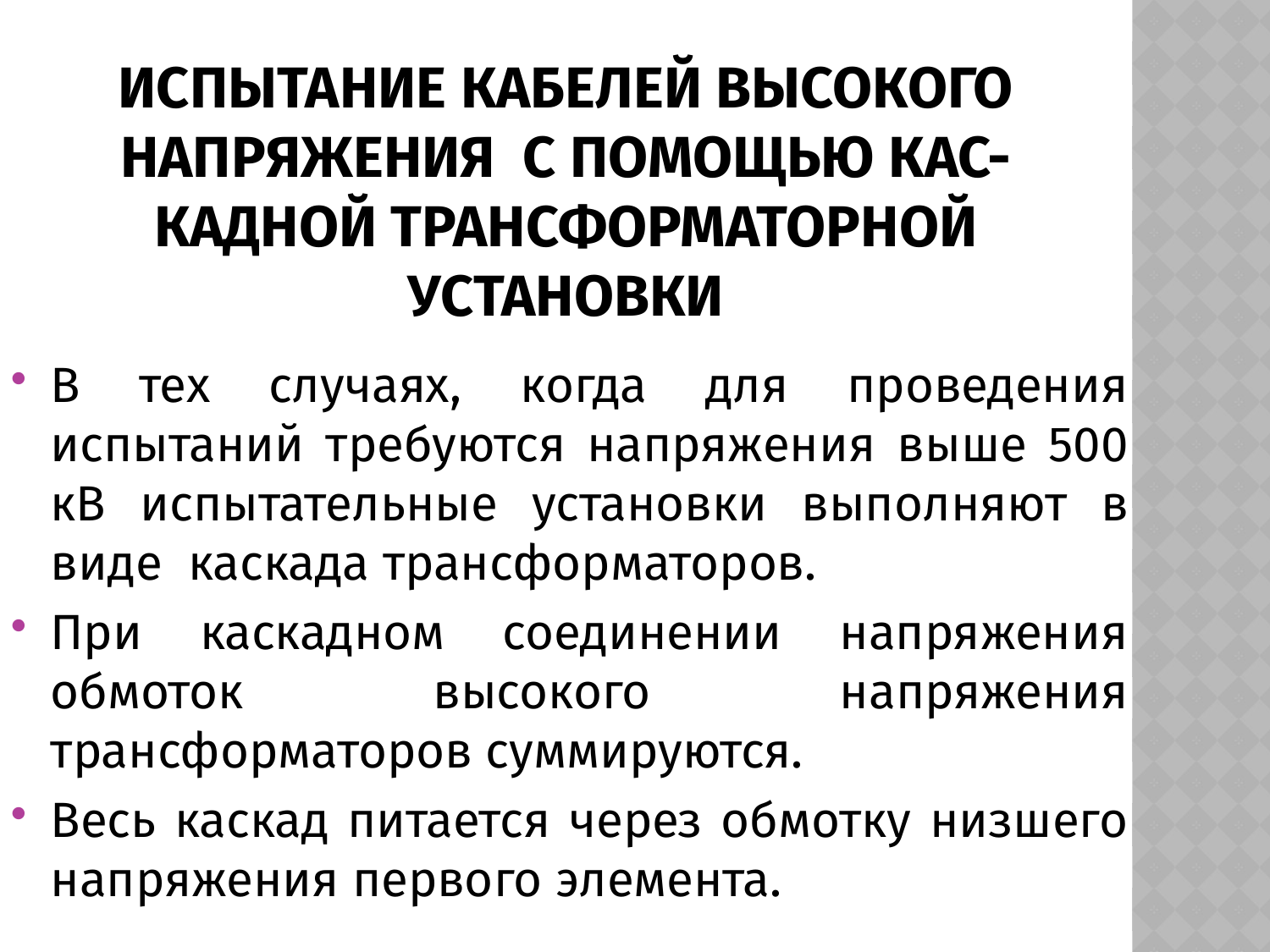

# Испытание кабелей Высокого напряжения  с помощью кас-кадной трансформаторной установки
В тех случаях, когда для проведения испытаний требуются напряжения выше 500 кВ испытательные установки выполняют в виде  каскада трансформаторов.
При каскадном соединении напряжения обмоток высокого напряжения трансформаторов суммируются.
Весь каскад питается через обмотку низшего напряжения первого элемента.